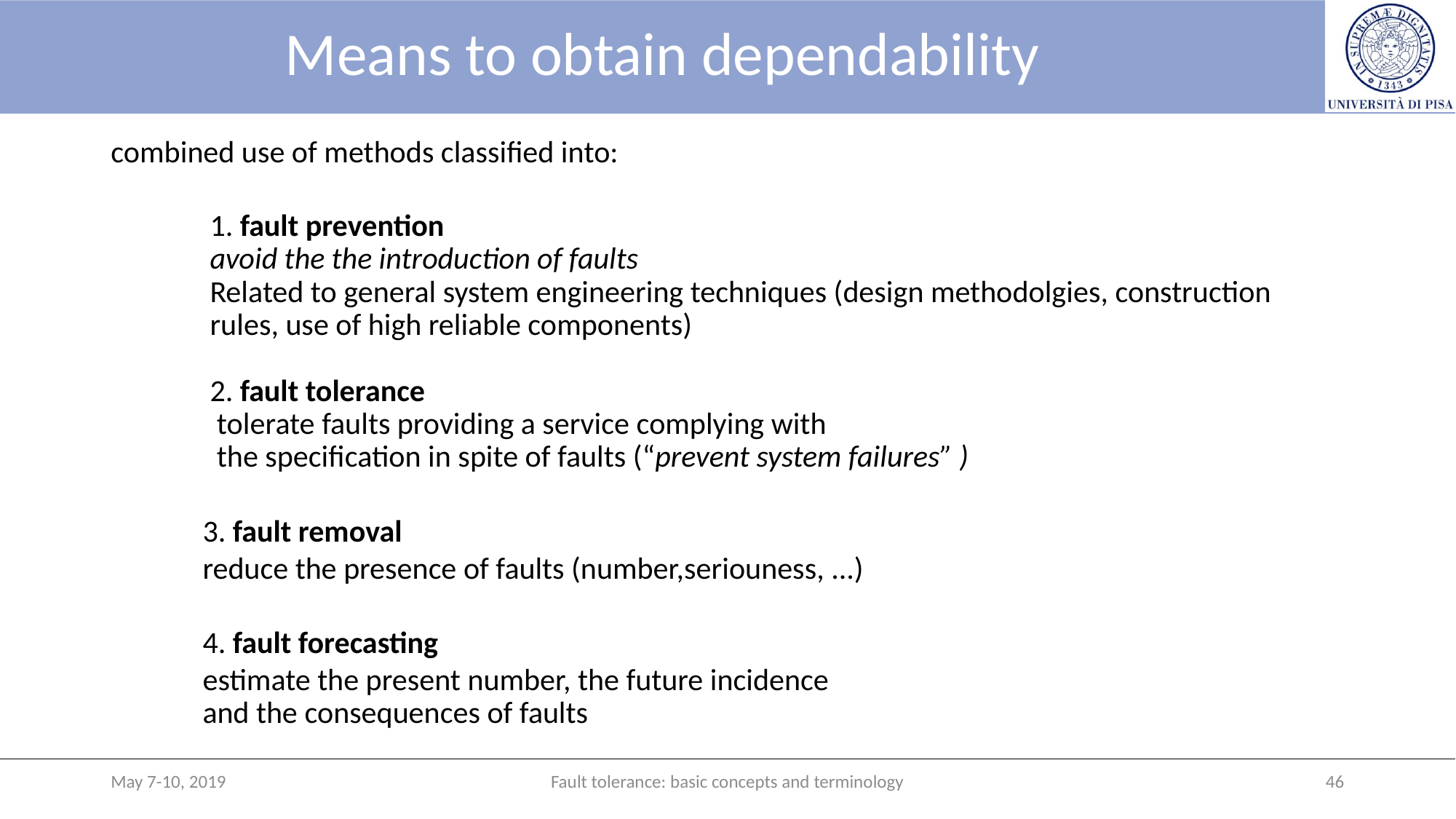

# Means to obtain dependability
combined use of methods classified into:
1. fault prevention
avoid the the introduction of faults
Related to general system engineering techniques (design methodolgies, construction rules, use of high reliable components)
2. fault tolerance
 tolerate faults providing a service complying with
 the specification in spite of faults (“prevent system failures” )

	3. fault removal
	reduce the presence of faults (number,seriouness, ...)

	4. fault forecasting
	estimate the present number, the future incidence
	and the consequences of faults

May 7-10, 2019
Fault tolerance: basic concepts and terminology
46